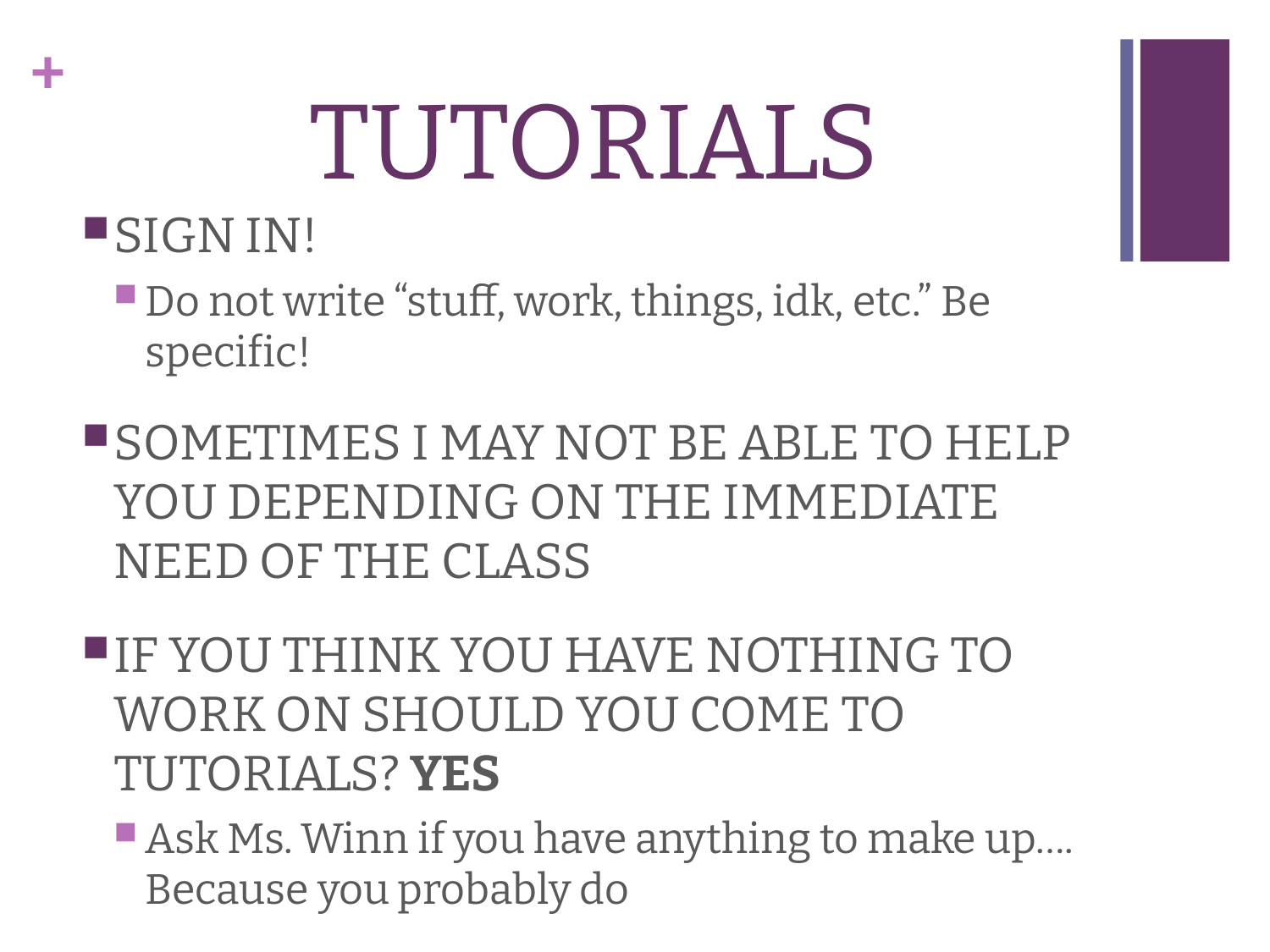

# TUTORIALS
SIGN IN!
Do not write “stuff, work, things, idk, etc.” Be specific!
SOMETIMES I MAY NOT BE ABLE TO HELP YOU DEPENDING ON THE IMMEDIATE NEED OF THE CLASS
IF YOU THINK YOU HAVE NOTHING TO WORK ON SHOULD YOU COME TO TUTORIALS? YES
Ask Ms. Winn if you have anything to make up…. Because you probably do